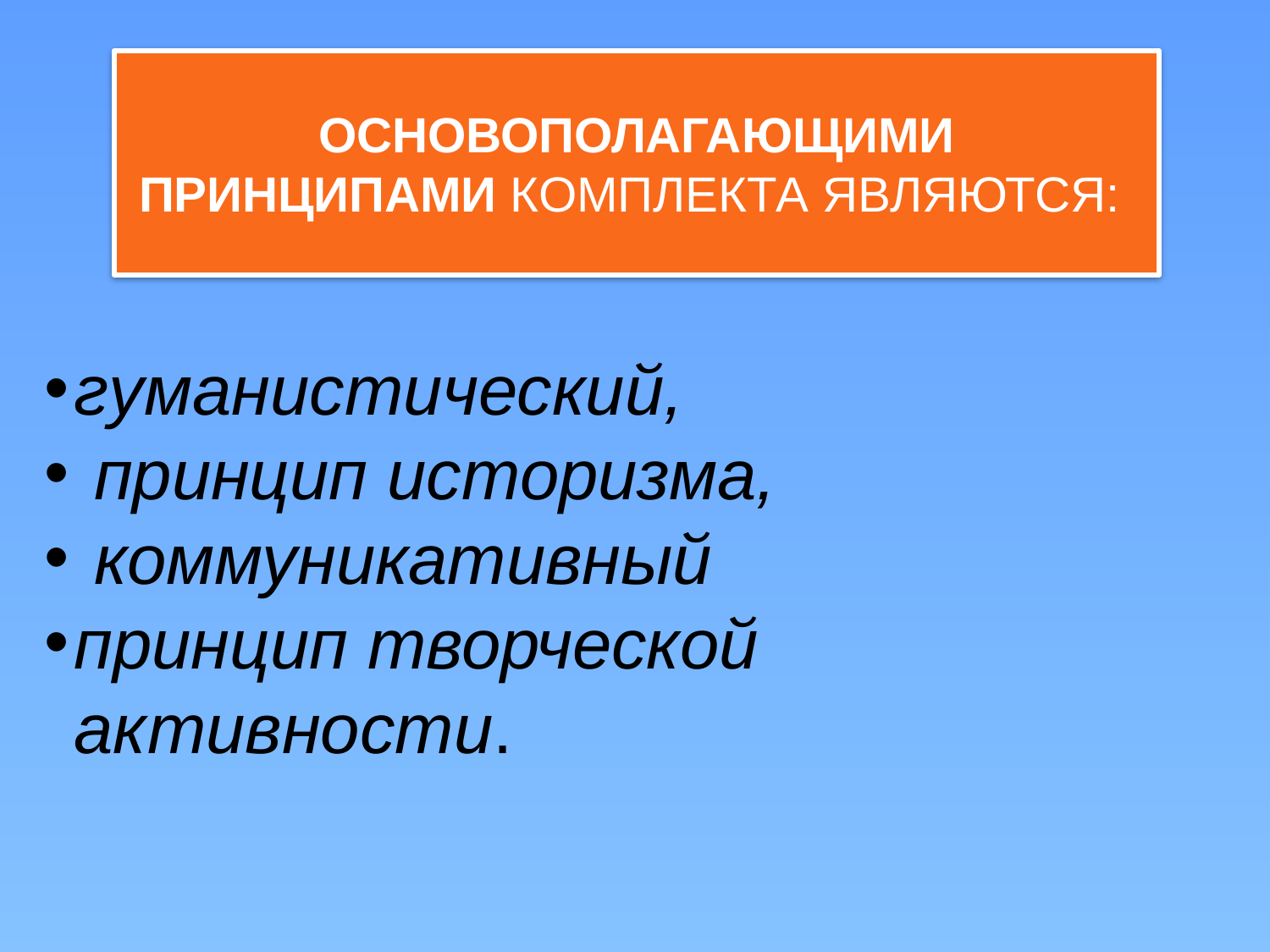

# Основополагающими принципами комплекта являются:
гуманистический,
 принцип историзма,
 коммуникативный
принцип творческой активности.